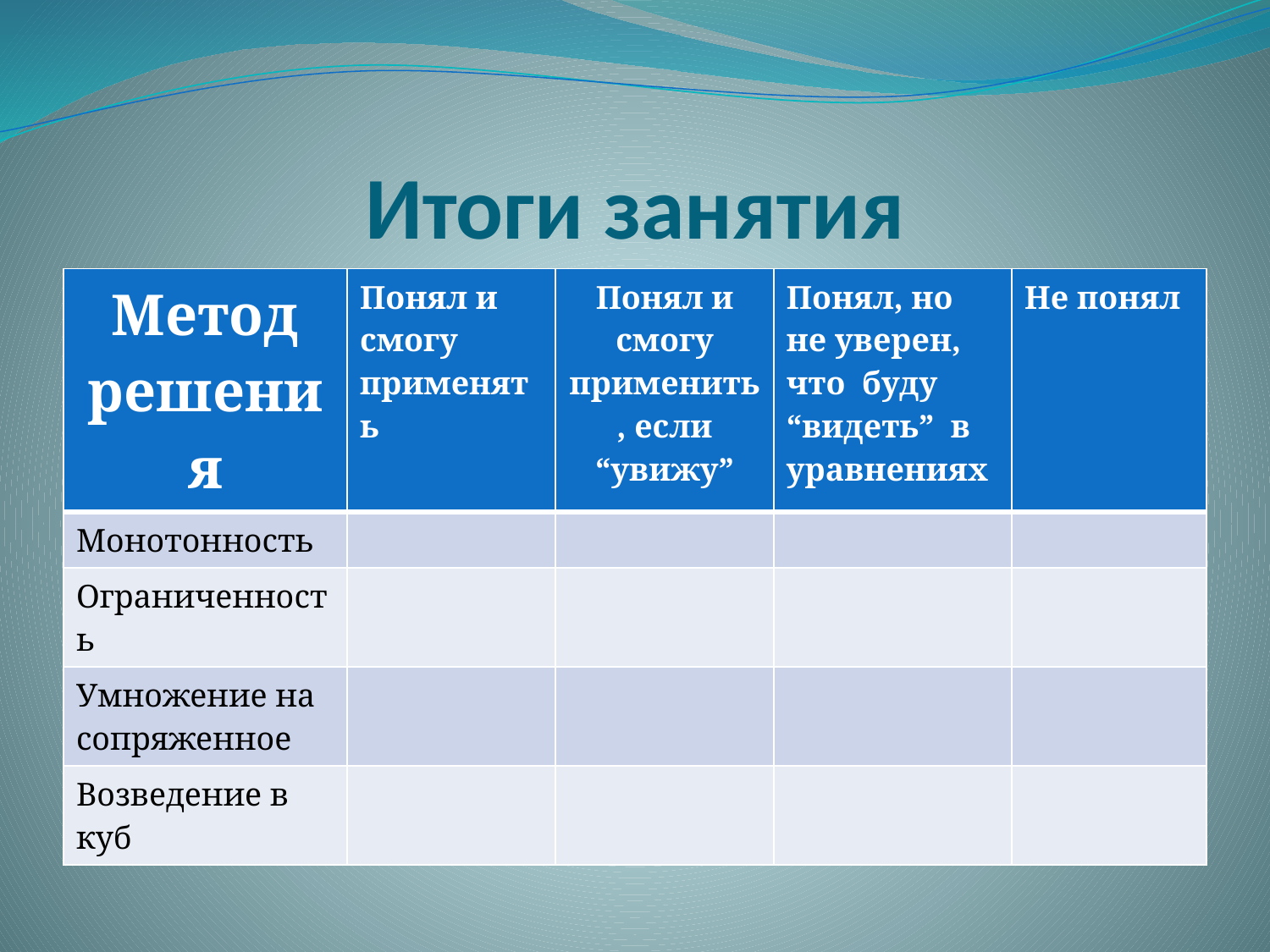

# Итоги занятия
| Метод решения | Понял и смогу применять | Понял и смогу применить, если “увижу” | Понял, но не уверен, что буду “видеть” в уравнениях | Не понял |
| --- | --- | --- | --- | --- |
| Монотонность |  |  |  |  |
| Ограниченность |  |  |  |  |
| Умножение на сопряженное |  |  |  |  |
| Возведение в куб |  |  |  |  |